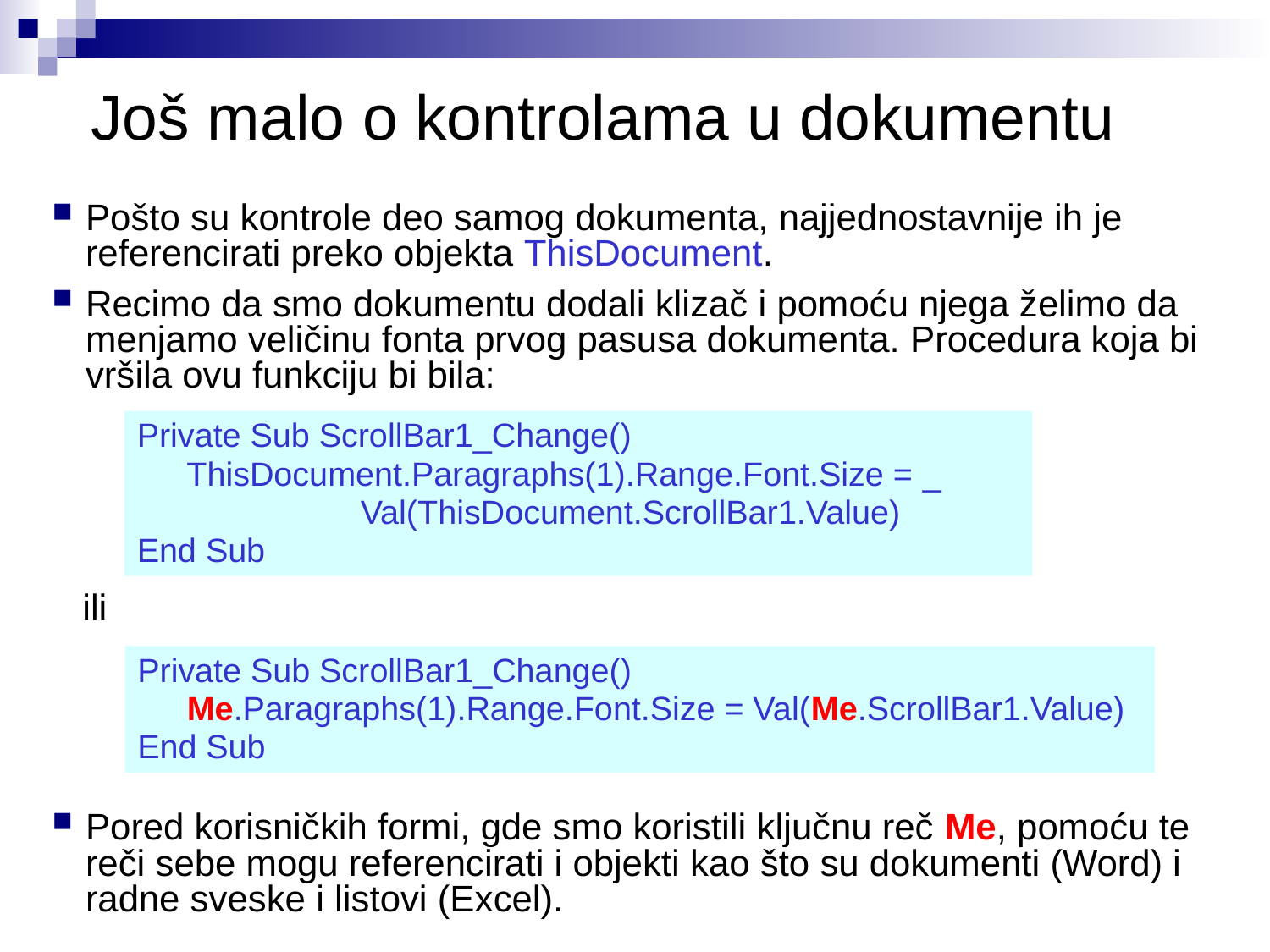

# Još malo o kontrolama u dokumentu
Pošto su kontrole deo samog dokumenta, najjednostavnije ih je referencirati preko objekta ThisDocument.
Recimo da smo dokumentu dodali klizač i pomoću njega želimo da menjamo veličinu fonta prvog pasusa dokumenta. Procedura koja bi vršila ovu funkciju bi bila:
Private Sub ScrollBar1_Change()
	ThisDocument.Paragraphs(1).Range.Font.Size = _
                        Val(ThisDocument.ScrollBar1.Value)
End Sub
ili
Private Sub ScrollBar1_Change()
	Me.Paragraphs(1).Range.Font.Size = Val(Me.ScrollBar1.Value)
End Sub
Pored korisničkih formi, gde smo koristili ključnu reč Me, pomoću te reči sebe mogu referencirati i objekti kao što su dokumenti (Word) i radne sveske i listovi (Excel).